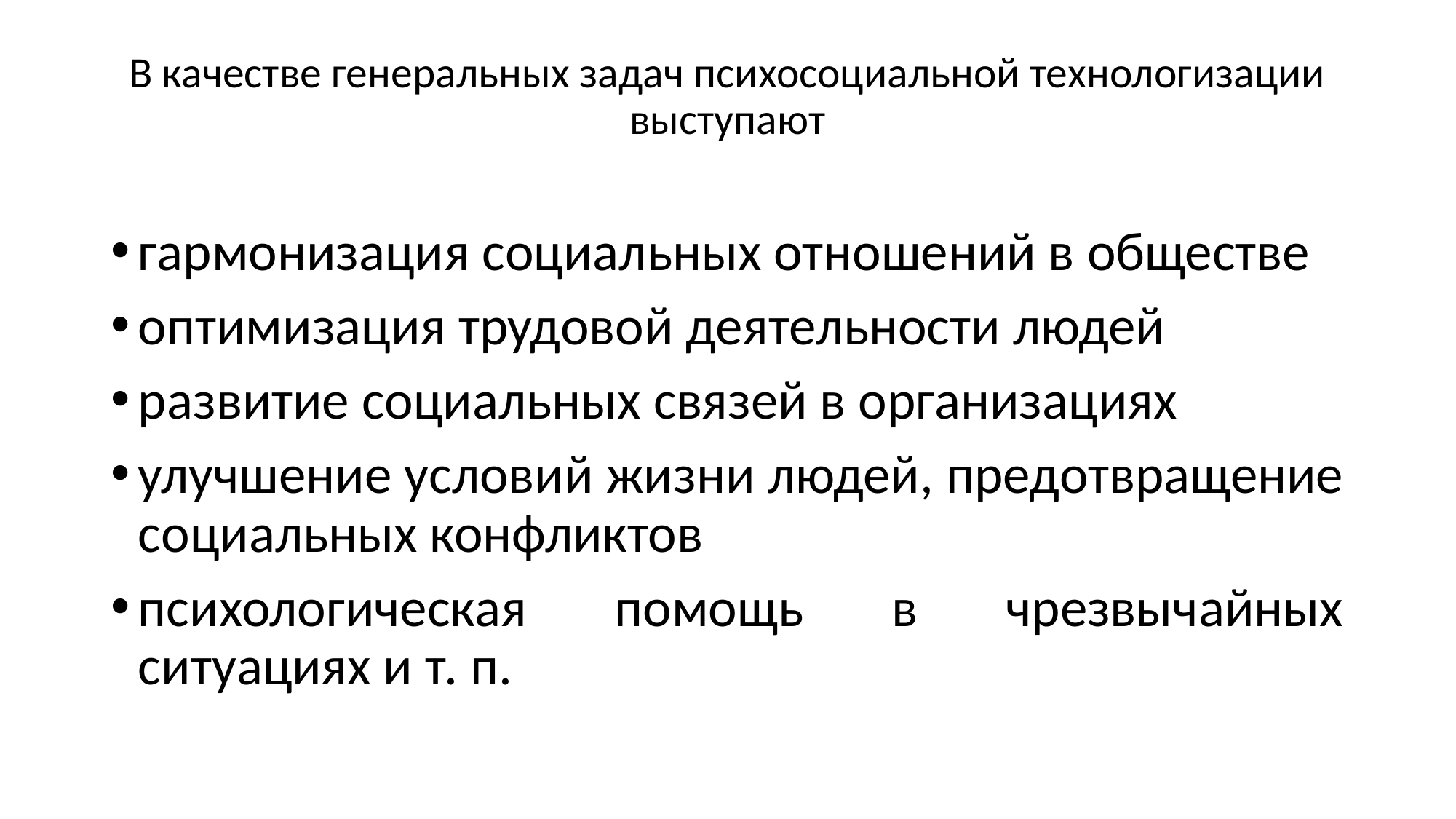

# В качестве генеральных задач психосоциальной технологизации выступают
гармонизация социальных отношений в обществе
оптимизация трудовой деятельности людей
развитие социальных связей в организациях
улучшение условий жизни людей, предотвращение социальных конфликтов
психологическая помощь в чрезвычайных ситуациях и т. п.